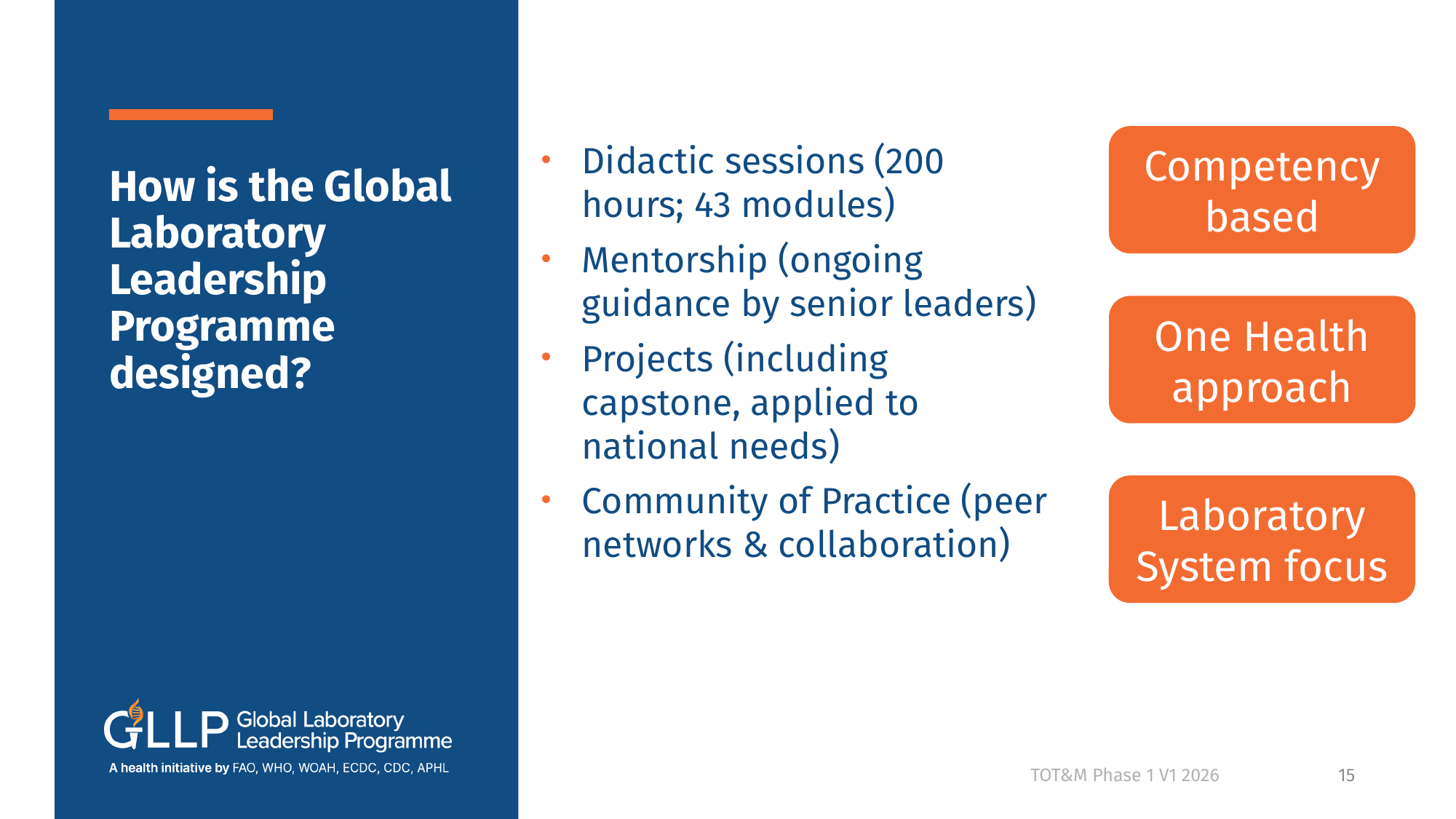

Competency based
One Health approach
Laboratory System focus
Didactic sessions (200 hours; 43 modules)
Mentorship (ongoing guidance by senior leaders)
Projects (including capstone, applied to national needs)
Community of Practice (peer networks & collaboration)
# How is the Global Laboratory Leadership Programme designed?

TOT&M Phase 1 V1 2026
15